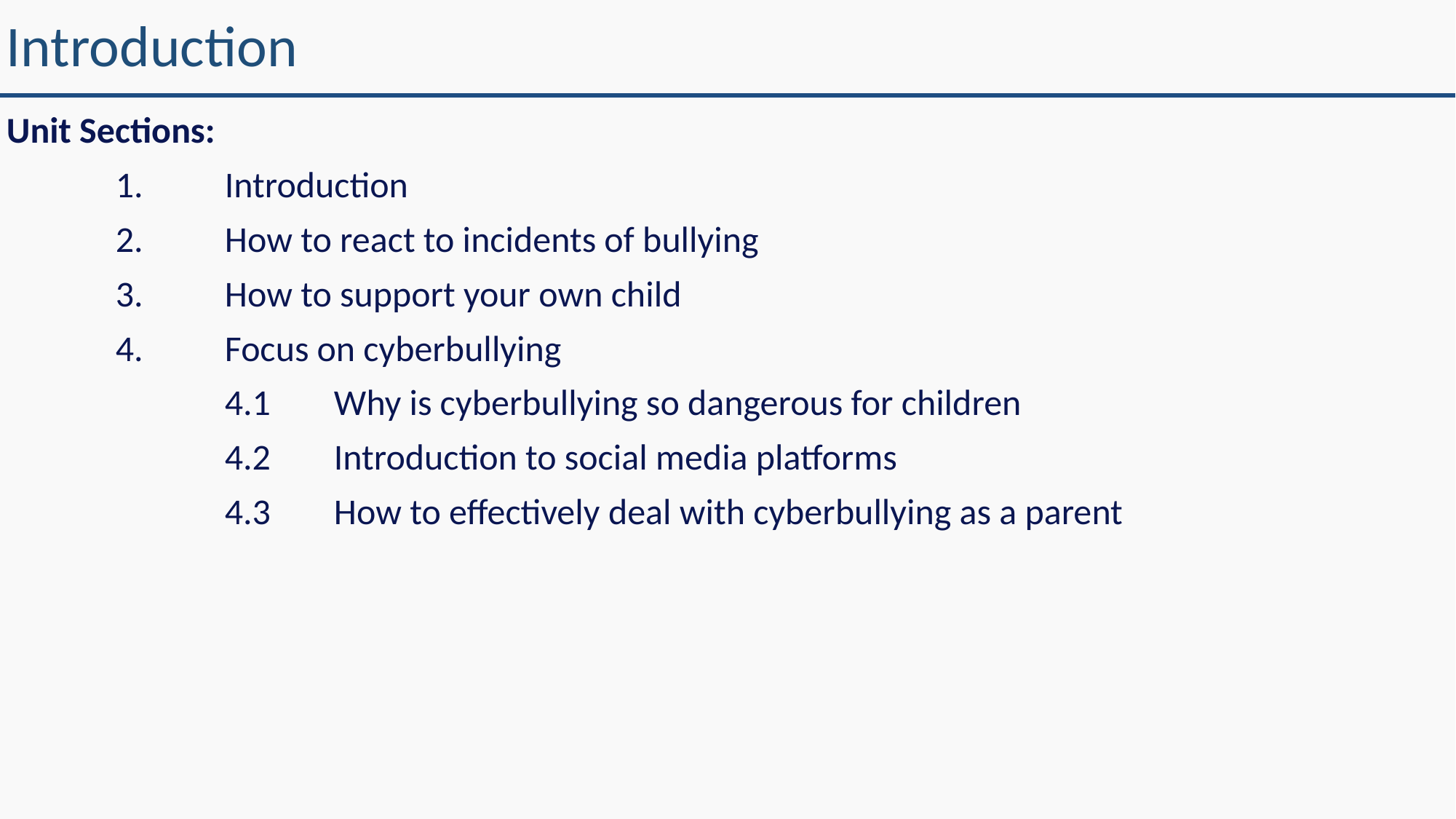

# Introduction
Unit Sections:
	1.	Introduction
	2.	How to react to incidents of bullying
	3.	How to support your own child
	4.	Focus on cyberbullying
		4.1	Why is cyberbullying so dangerous for children
		4.2	Introduction to social media platforms
		4.3	How to effectively deal with cyberbullying as a parent